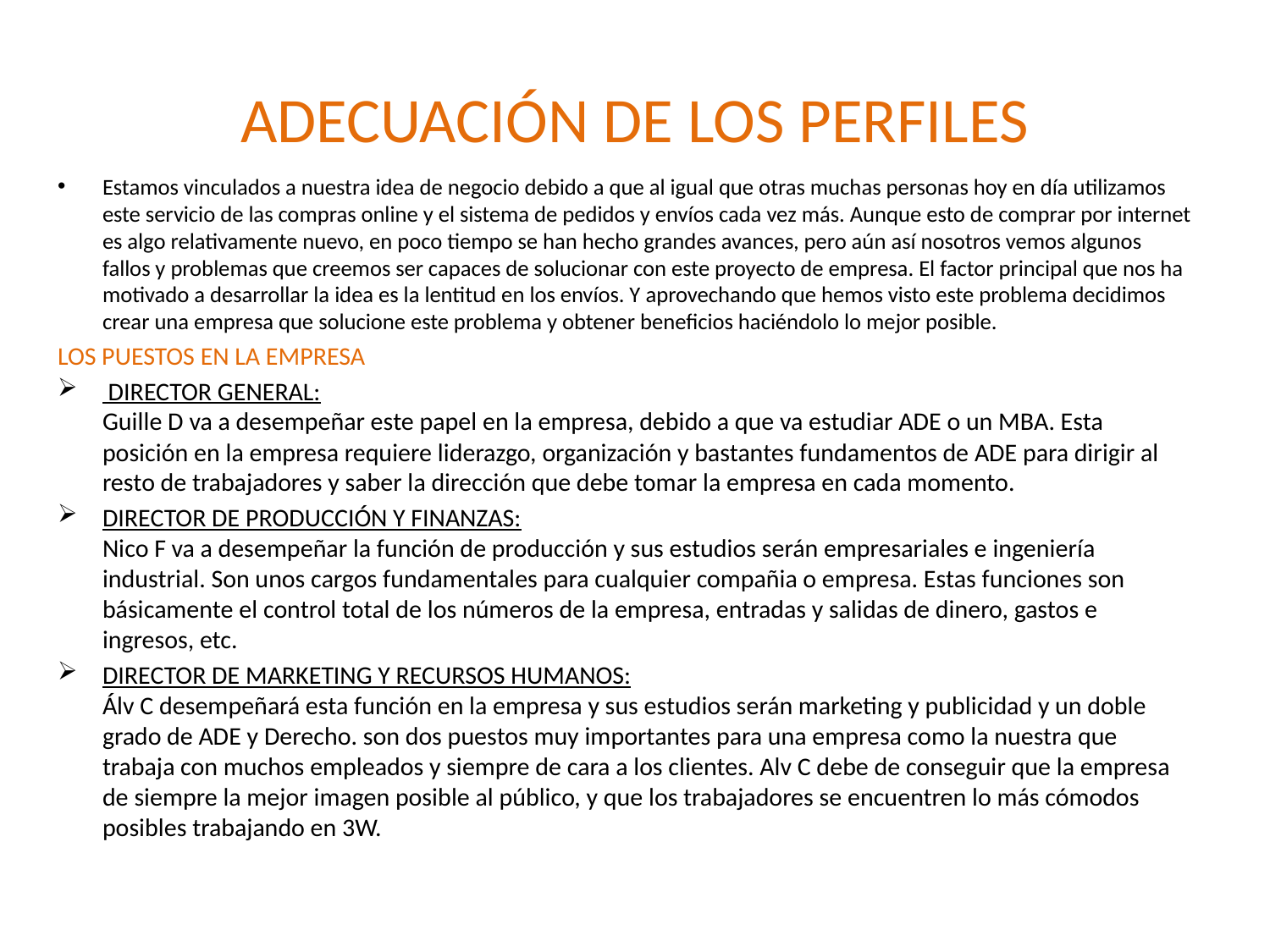

# ADECUACIÓN DE LOS PERFILES
Estamos vinculados a nuestra idea de negocio debido a que al igual que otras muchas personas hoy en día utilizamos este servicio de las compras online y el sistema de pedidos y envíos cada vez más. Aunque esto de comprar por internet es algo relativamente nuevo, en poco tiempo se han hecho grandes avances, pero aún así nosotros vemos algunos fallos y problemas que creemos ser capaces de solucionar con este proyecto de empresa. El factor principal que nos ha motivado a desarrollar la idea es la lentitud en los envíos. Y aprovechando que hemos visto este problema decidimos crear una empresa que solucione este problema y obtener beneficios haciéndolo lo mejor posible.
LOS PUESTOS EN LA EMPRESA
 DIRECTOR GENERAL:
Guille D va a desempeñar este papel en la empresa, debido a que va estudiar ADE o un MBA. Esta posición en la empresa requiere liderazgo, organización y bastantes fundamentos de ADE para dirigir al resto de trabajadores y saber la dirección que debe tomar la empresa en cada momento.
DIRECTOR DE PRODUCCIÓN Y FINANZAS:
Nico F va a desempeñar la función de producción y sus estudios serán empresariales e ingeniería industrial. Son unos cargos fundamentales para cualquier compañia o empresa. Estas funciones son básicamente el control total de los números de la empresa, entradas y salidas de dinero, gastos e ingresos, etc.
DIRECTOR DE MARKETING Y RECURSOS HUMANOS:
Álv C desempeñará esta función en la empresa y sus estudios serán marketing y publicidad y un doble grado de ADE y Derecho. son dos puestos muy importantes para una empresa como la nuestra que trabaja con muchos empleados y siempre de cara a los clientes. Alv C debe de conseguir que la empresa de siempre la mejor imagen posible al público, y que los trabajadores se encuentren lo más cómodos posibles trabajando en 3W.